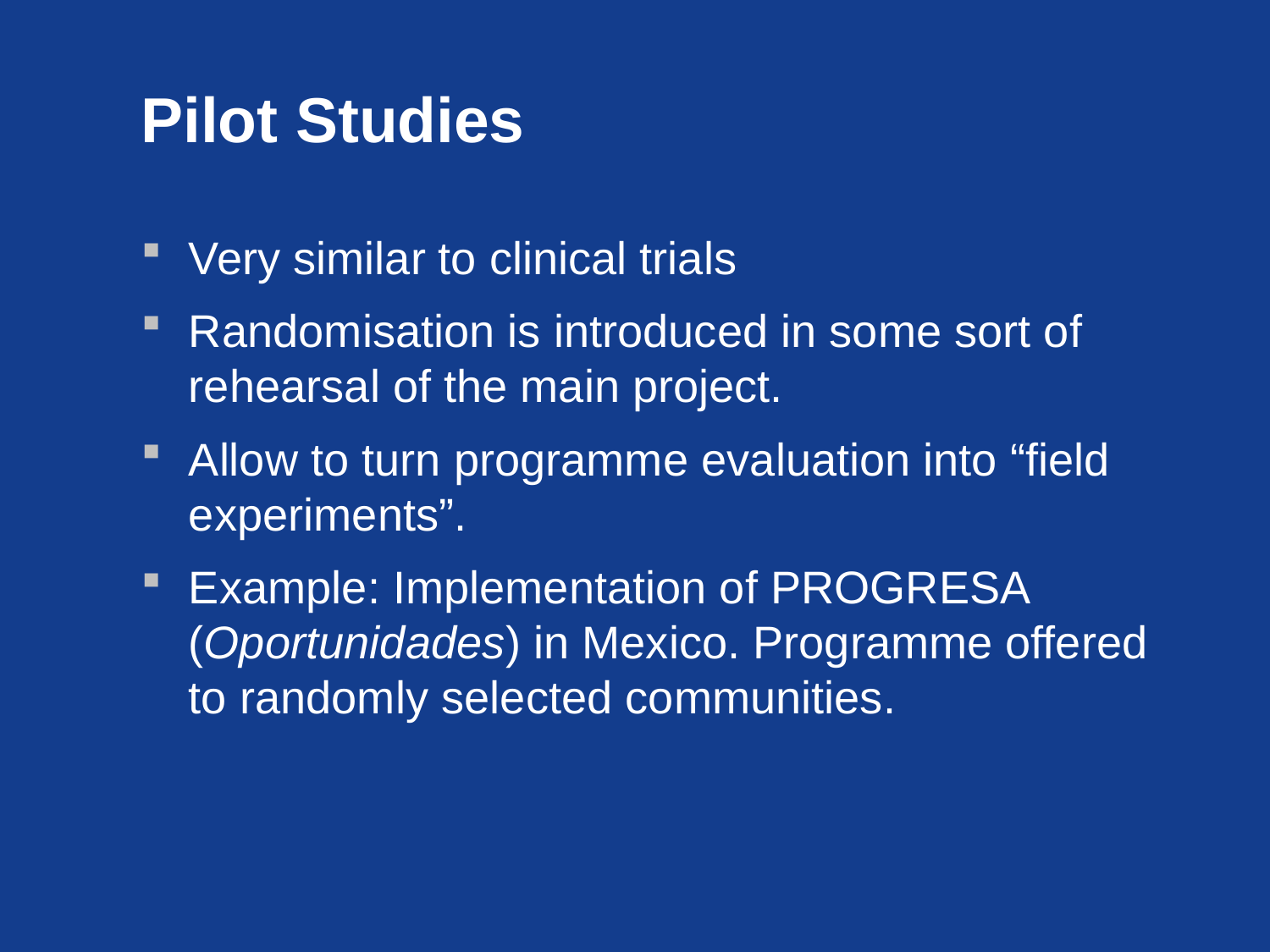

# Pilot Studies
Very similar to clinical trials
Randomisation is introduced in some sort of rehearsal of the main project.
Allow to turn programme evaluation into “field experiments”.
Example: Implementation of PROGRESA (Oportunidades) in Mexico. Programme offered to randomly selected communities.